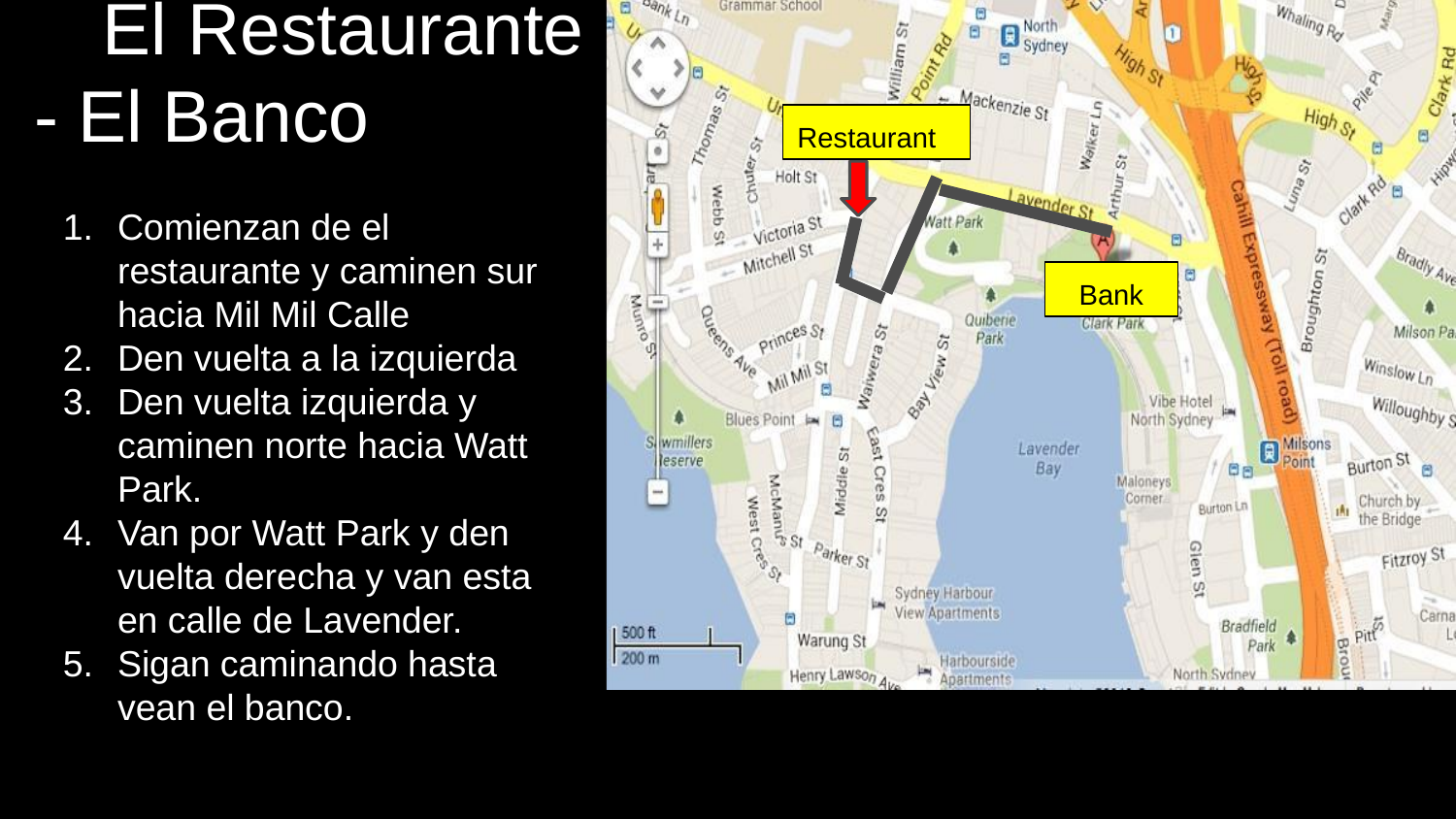

# El Restaurante - El Banco

Restaurant

Comienzan de el restaurante y caminen sur hacia Mil Mil Calle
Den vuelta a la izquierda
Den vuelta izquierda y caminen norte hacia Watt Park.
Van por Watt Park y den vuelta derecha y van esta en calle de Lavender.
Sigan caminando hasta  vean el banco.
Bank